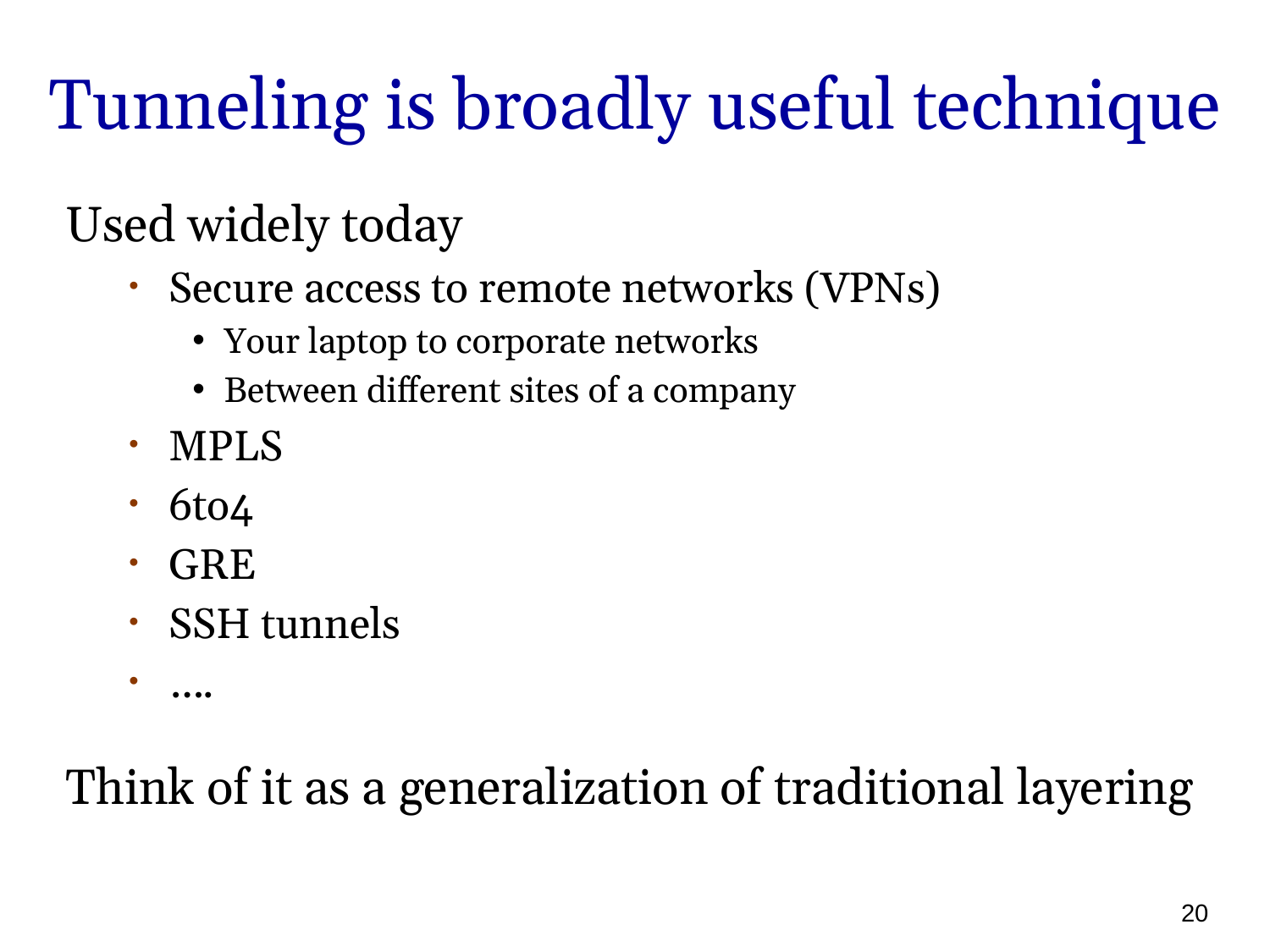

# Tunneling is broadly useful technique
Used widely today
Secure access to remote networks (VPNs)
Your laptop to corporate networks
Between different sites of a company
MPLS
6to4
GRE
SSH tunnels
….

Think of it as a generalization of traditional layering
20